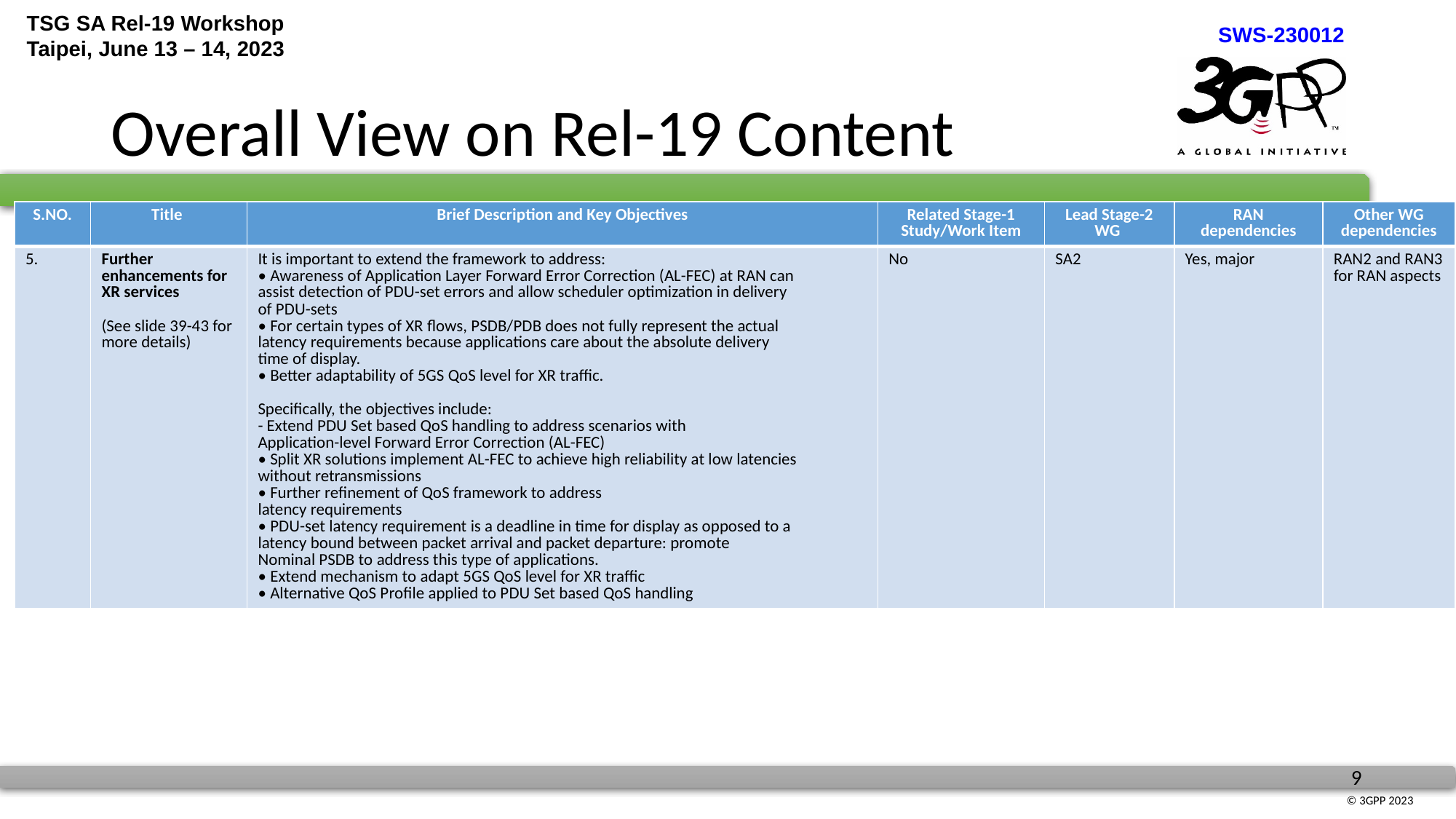

# Overall View on Rel-19 Content
| S.NO. | Title | Brief Description and Key Objectives | Related Stage-1 Study/Work Item | Lead Stage-2 WG | RAN dependencies | Other WG dependencies |
| --- | --- | --- | --- | --- | --- | --- |
| 5. | Further enhancements for XR services (See slide 39-43 for more details) | It is important to extend the framework to address: • Awareness of Application Layer Forward Error Correction (AL-FEC) at RAN can assist detection of PDU-set errors and allow scheduler optimization in delivery of PDU-sets • For certain types of XR flows, PSDB/PDB does not fully represent the actual latency requirements because applications care about the absolute delivery time of display. • Better adaptability of 5GS QoS level for XR traffic. Specifically, the objectives include: - Extend PDU Set based QoS handling to address scenarios with Application-level Forward Error Correction (AL-FEC) • Split XR solutions implement AL-FEC to achieve high reliability at low latencies without retransmissions • Further refinement of QoS framework to address latency requirements • PDU-set latency requirement is a deadline in time for display as opposed to a latency bound between packet arrival and packet departure: promote Nominal PSDB to address this type of applications. • Extend mechanism to adapt 5GS QoS level for XR traffic • Alternative QoS Profile applied to PDU Set based QoS handling | No | SA2 | Yes, major | RAN2 and RAN3 for RAN aspects |